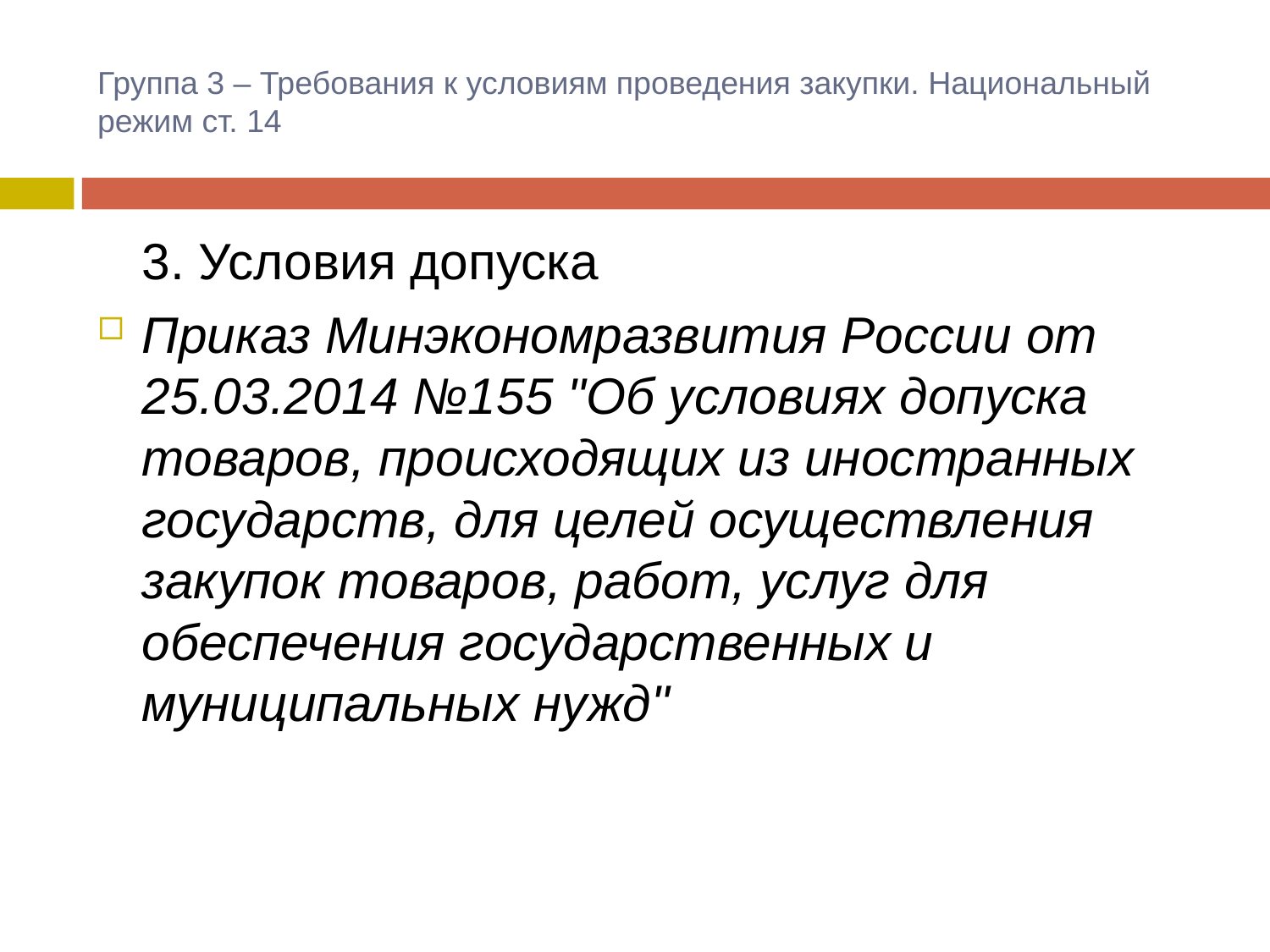

# Группа 3 – Требования к условиям проведения закупки. Национальный режим ст. 14
	3. Условия допуска
Приказ Минэкономразвития России от 25.03.2014 №155 "Об условиях допуска товаров, происходящих из иностранных государств, для целей осуществления закупок товаров, работ, услуг для обеспечения государственных и муниципальных нужд"